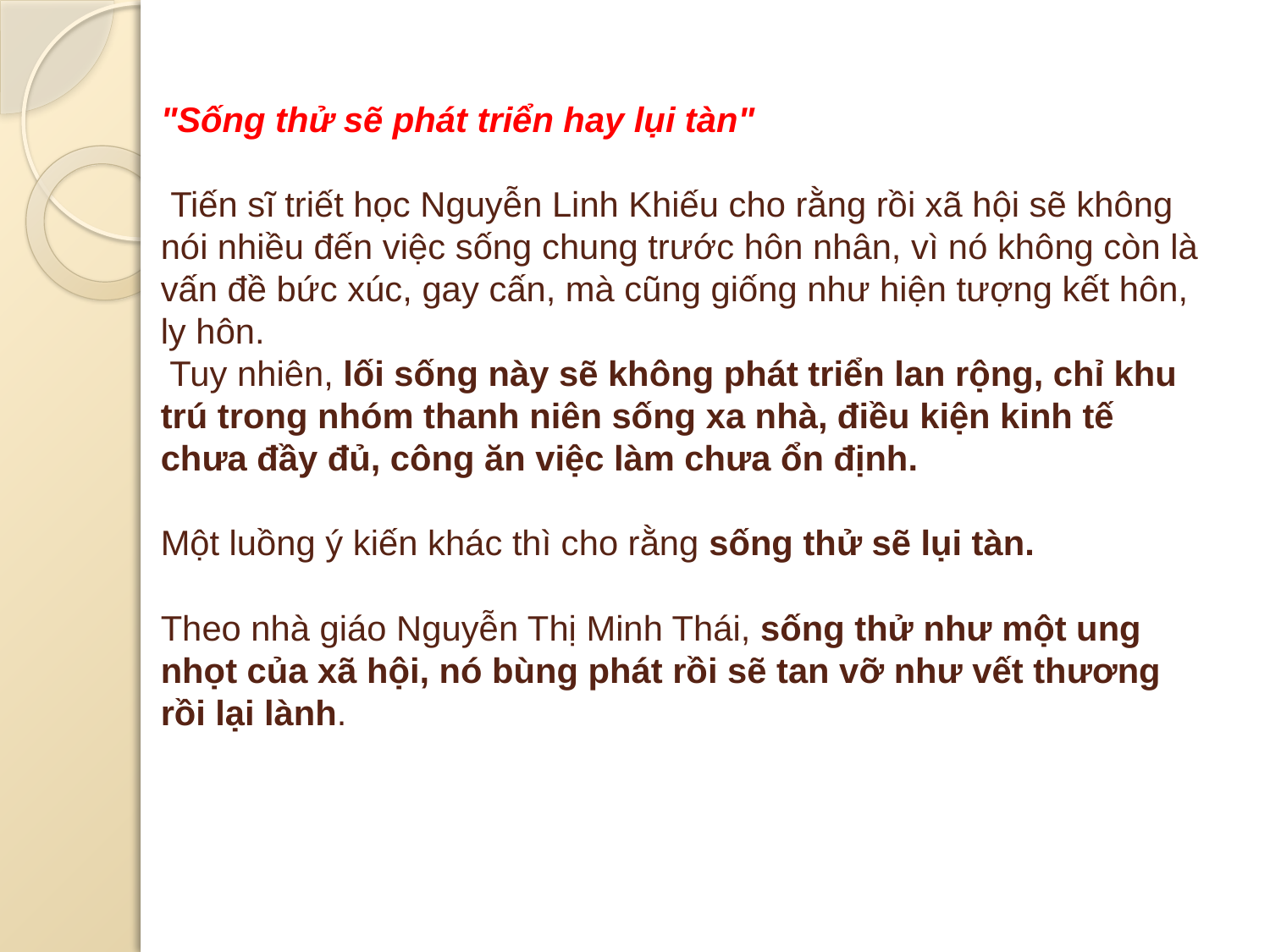

# "Sống thử sẽ phát triển hay lụi tàn"  Tiến sĩ triết học Nguyễn Linh Khiếu cho rằng rồi xã hội sẽ không nói nhiều đến việc sống chung trước hôn nhân, vì nó không còn là vấn đề bức xúc, gay cấn, mà cũng giống như hiện tượng kết hôn, ly hôn. Tuy nhiên, lối sống này sẽ không phát triển lan rộng, chỉ khu trú trong nhóm thanh niên sống xa nhà, điều kiện kinh tế chưa đầy đủ, công ăn việc làm chưa ổn định. Một luồng ý kiến khác thì cho rằng sống thử sẽ lụi tàn. Theo nhà giáo Nguyễn Thị Minh Thái, sống thử như một ung nhọt của xã hội, nó bùng phát rồi sẽ tan vỡ như vết thương rồi lại lành.